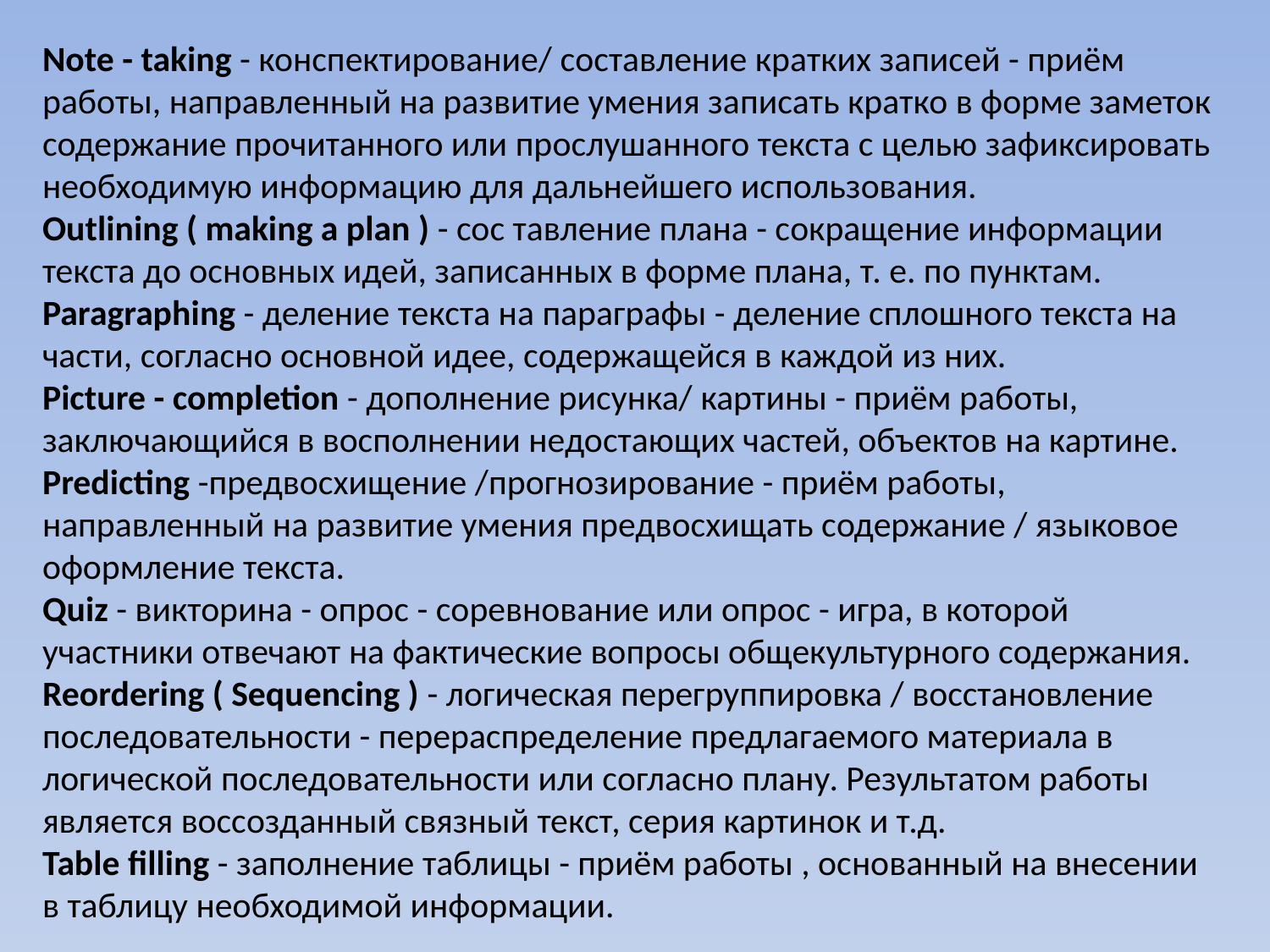

Note - taking - конспектирование/ составление кратких записей - приём работы, направленный на развитие умения записать кратко в форме заметок содержание прочитанного или прослушанного текста с целью зафиксировать необходимую информацию для дальнейшего использования.
Outlining ( making a plan ) - coc тавление плана - сокращение информации текста до основных идей, записанных в форме плана, т. е. по пунктам.
Paragraphing - деление текста на параграфы - деление сплошного текста на части, согласно основной идее, содержащейся в каждой из них.
Picture - completion - дополнение рисунка/ картины - приём работы, заключающийся в восполнении недостающих частей, объектов на картине.
Predicting -предвосхищение /прогнозирование - приём работы, направленный на развитие умения предвосхищать содержание / языковое оформление текста.
Quiz - викторина - опрос - соревнование или опрос - игра, в которой участники отвечают на фактические вопросы общекультурного содержания.
Reordering ( Sequencing ) - логическая перегруппировка / восстановление последовательности - перераспределение предлагаемого материала в логической последовательности или согласно плану. Результатом работы является воссозданный связный текст, серия картинок и т.д.
Table filling - заполнение таблицы - приём работы , основанный на внесении в таблицу необходимой информации.